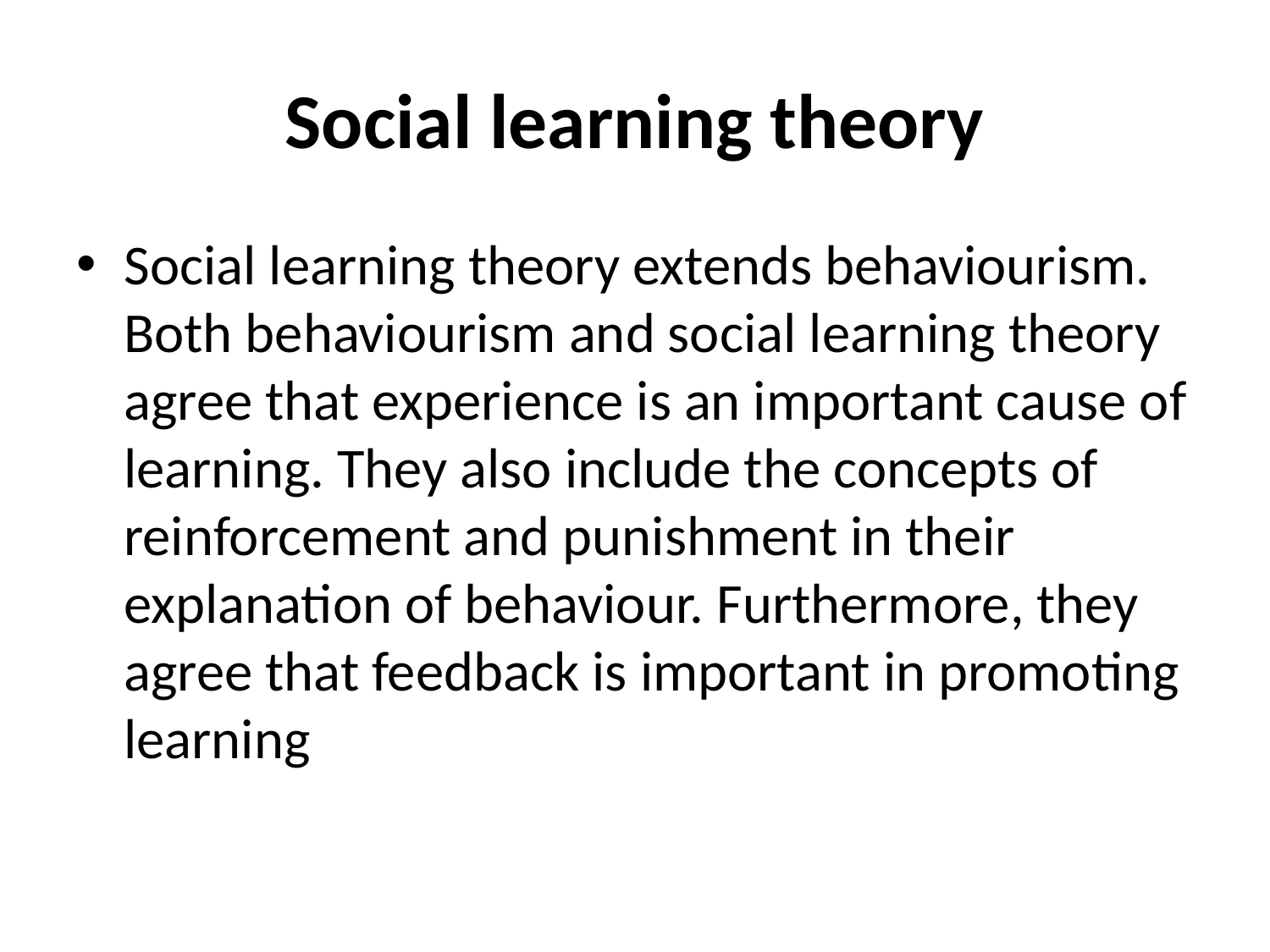

# Social learning theory
Social learning theory extends behaviourism. Both behaviourism and social learning theory agree that experience is an important cause of learning. They also include the concepts of reinforcement and punishment in their explanation of behaviour. Furthermore, they agree that feedback is important in promoting learning